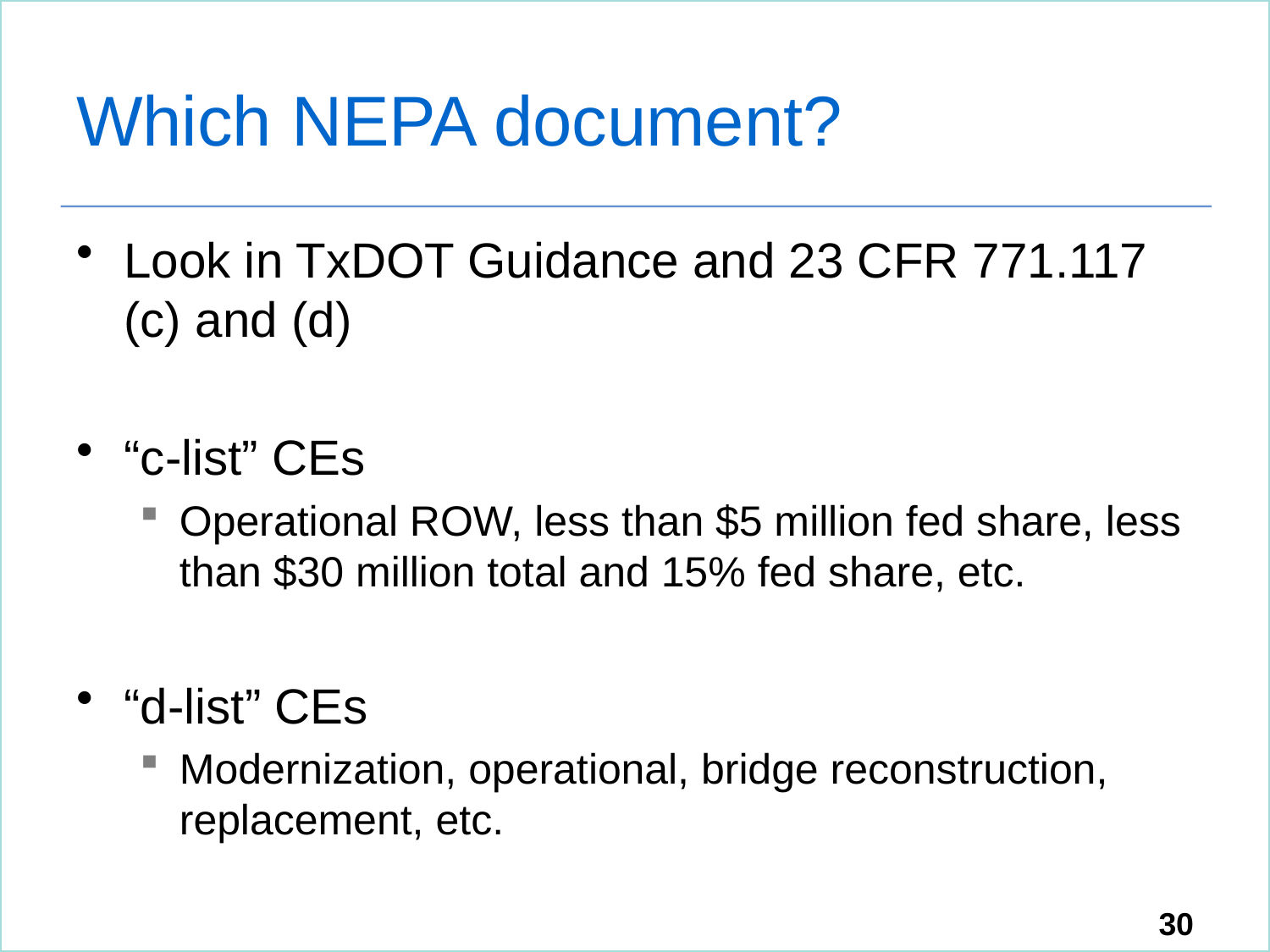

# Which NEPA document?
Look in TxDOT Guidance and 23 CFR 771.117 (c) and (d)

“c-list” CEs
Operational ROW, less than $5 million fed share, less than $30 million total and 15% fed share, etc.

“d-list” CEs
Modernization, operational, bridge reconstruction,  replacement, etc.

30